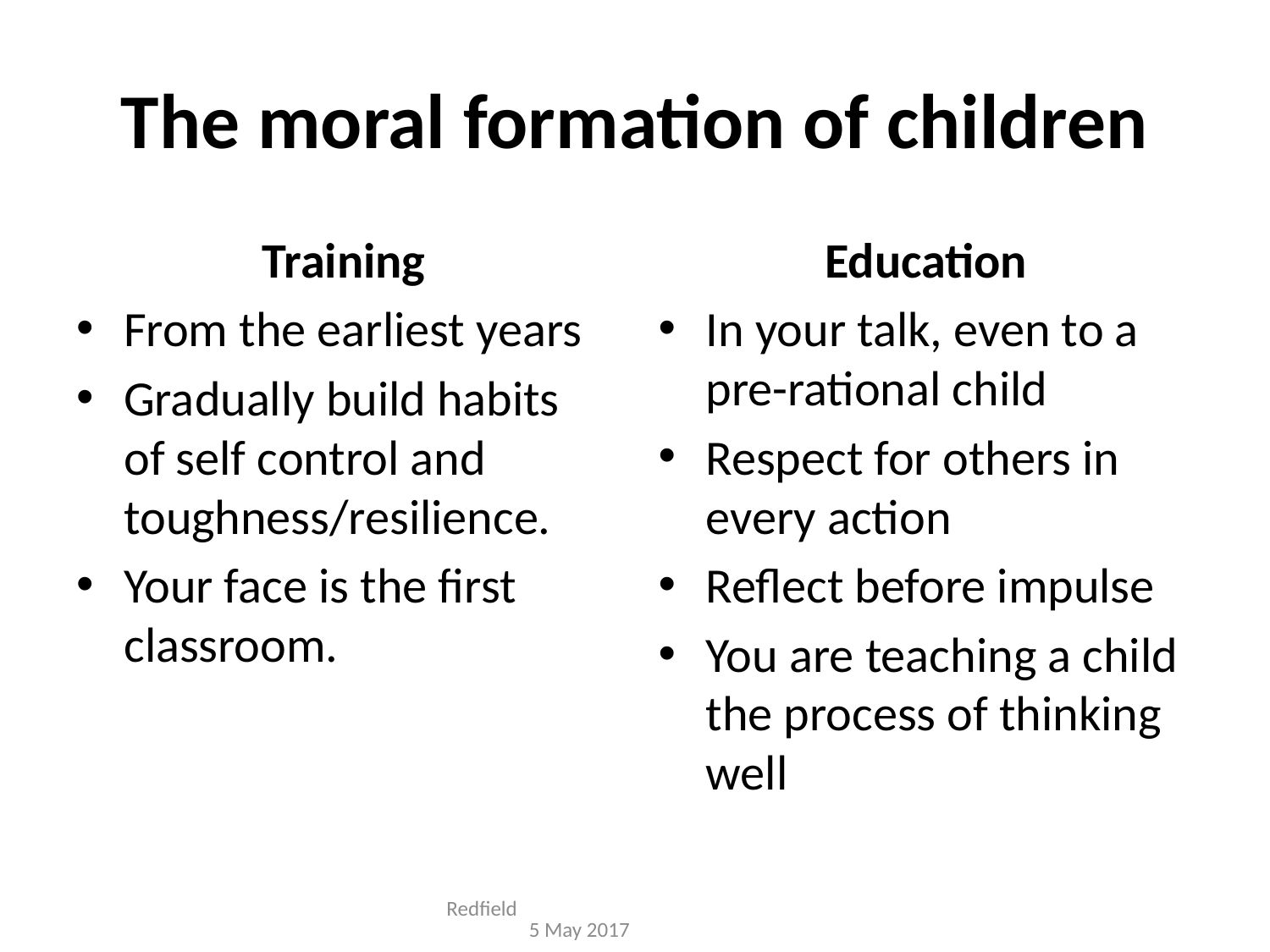

# The moral formation of children
Training
From the earliest years
Gradually build habits of self control and toughness/resilience.
Your face is the first classroom.
Education
In your talk, even to a pre-rational child
Respect for others in every action
Reflect before impulse
You are teaching a child the process of thinking well
Redfield                                                                               5 May 2017